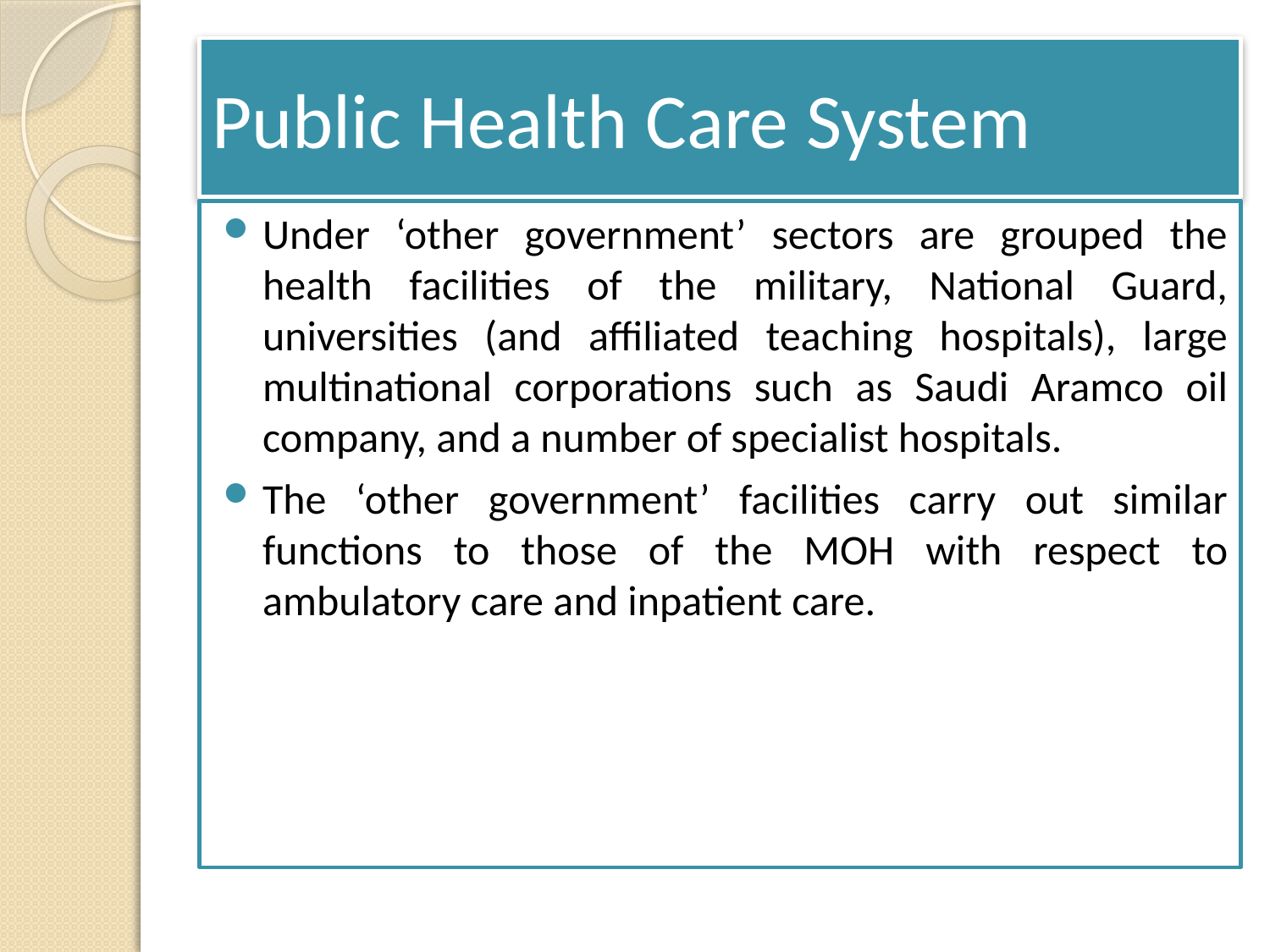

# Public Health Care System
Under ‘other government’ sectors are grouped the health facilities of the military, National Guard, universities (and affiliated teaching hospitals), large multinational corporations such as Saudi Aramco oil company, and a number of specialist hospitals.
The ‘other government’ facilities carry out similar functions to those of the MOH with respect to ambulatory care and inpatient care.